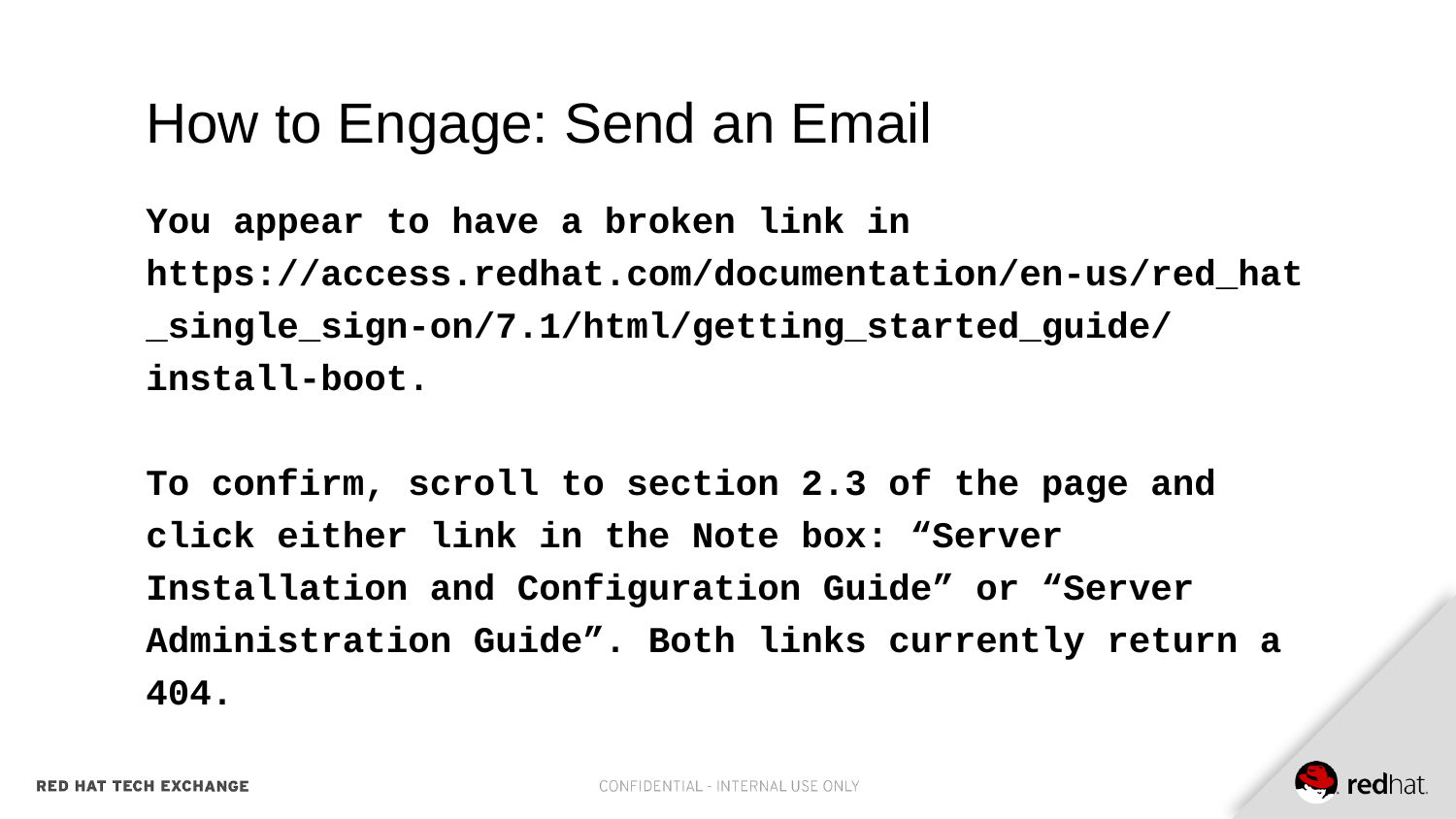

# How to Engage: Send an Email
You appear to have a broken link in https://access.redhat.com/documentation/en-us/red_hat_single_sign-on/7.1/html/getting_started_guide/install-boot.

To confirm, scroll to section 2.3 of the page and click either link in the Note box: “Server Installation and Configuration Guide” or “Server Administration Guide”. Both links currently return a 404.